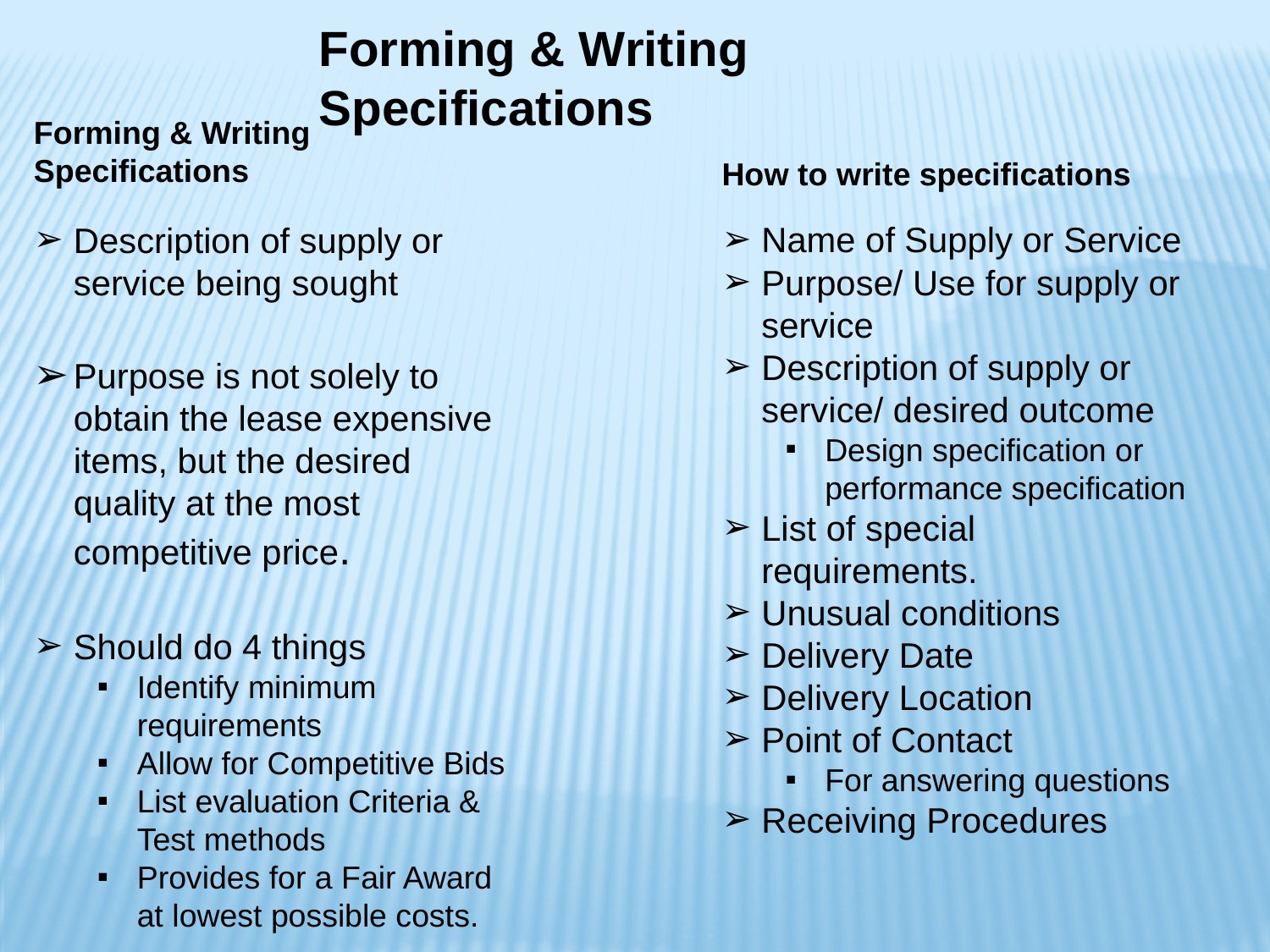

Forming & Writing Specifications
Forming & Writing Specifications

Description of supply or service being sought

Purpose is not solely to obtain the lease expensive items, but the desired quality at the most competitive price.

Should do 4 things
Identify minimum requirements
Allow for Competitive Bids
List evaluation Criteria & Test methods
Provides for a Fair Award at lowest possible costs.
How to write specifications

Name of Supply or Service
Purpose/ Use for supply or service
Description of supply or service/ desired outcome
Design specification or performance specification
List of special requirements.
Unusual conditions
Delivery Date
Delivery Location
Point of Contact
For answering questions
Receiving Procedures